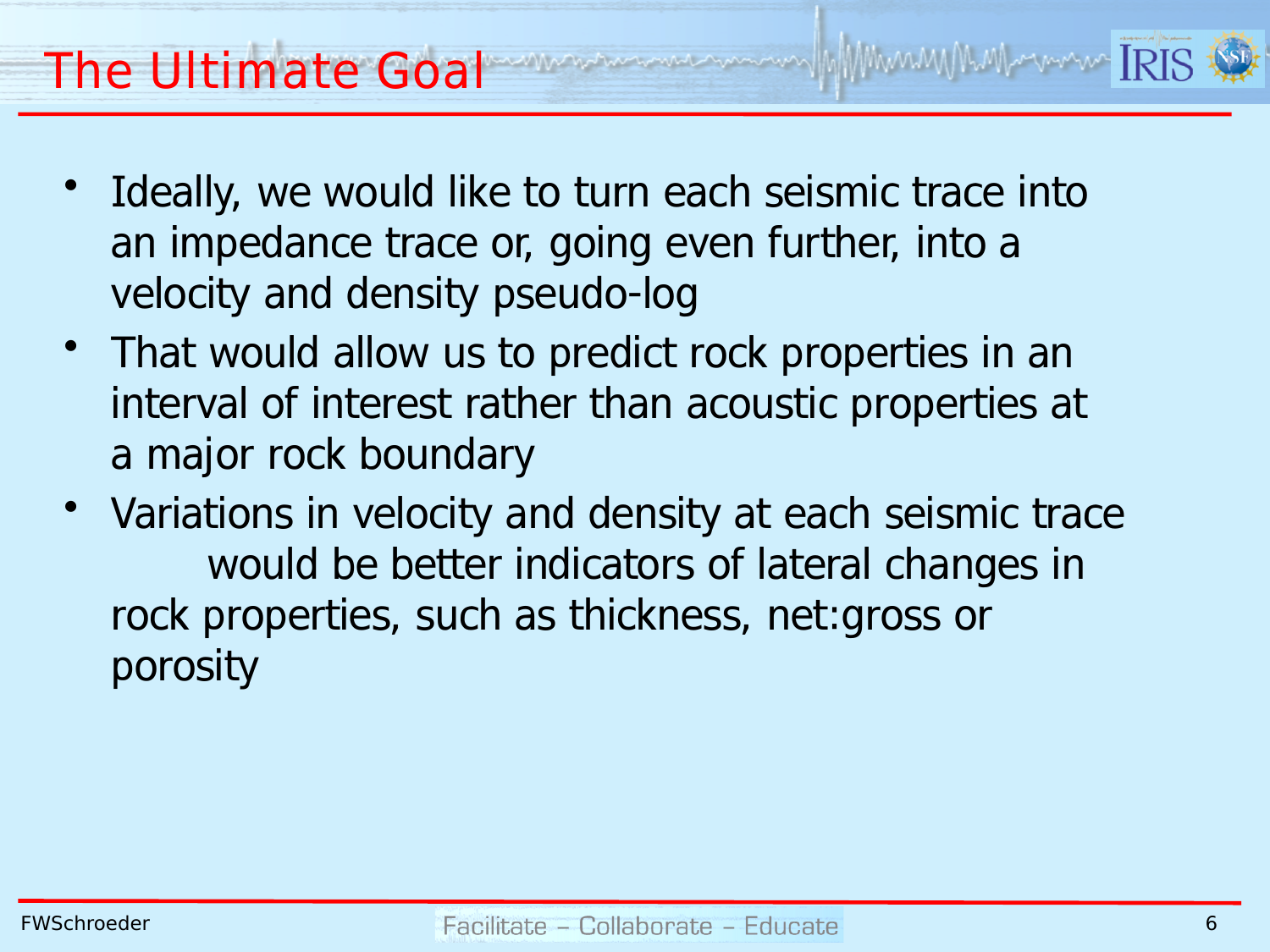

# The Ultimate Goal
Ideally, we would like to turn each seismic trace into 	an impedance trace or, going even further, into a 	velocity and density pseudo-log
That would allow us to predict rock properties in an 	interval of interest rather than acoustic properties at 	a major rock boundary
Variations in velocity and density at each seismic trace 	would be better indicators of lateral changes in 	rock properties, such as thickness, net:gross or 	porosity